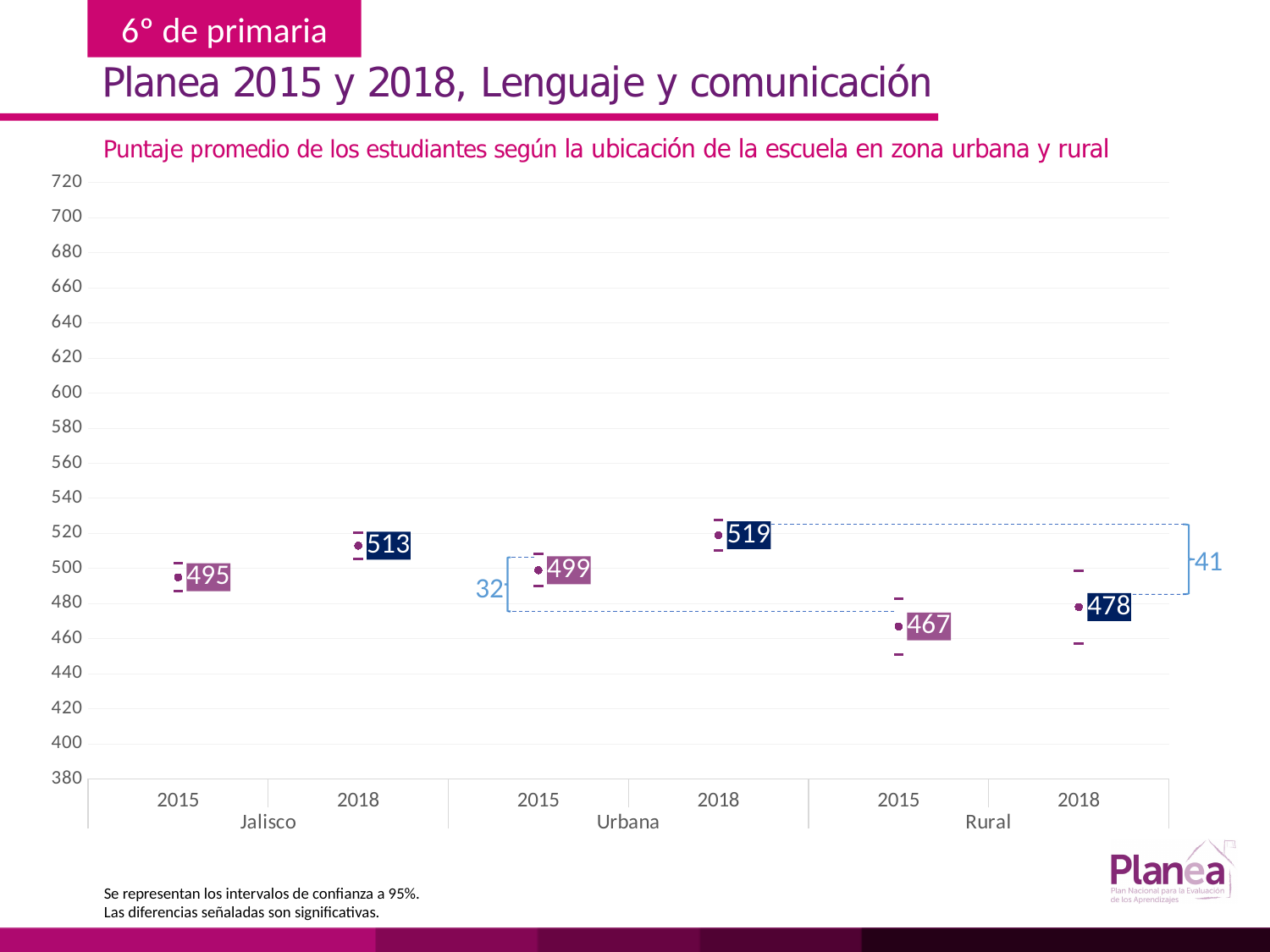

Planea 2015 y 2018, Lenguaje y comunicación

Puntaje promedio de los estudiantes según la ubicación de la escuela en zona urbana y rural

### Chart

| Category |  |  |  |
|---|---|---|---|
| 2015 | 487.04 | 502.96 | 495.0 |
| 2018 | 505.637 | 520.363 | 513.0 |
| 2015 | 489.846 | 508.154 | 499.0 |
| 2018 | 510.443 | 527.557 | 519.0 |
| 2015 | 451.08 | 482.92 | 467.0 |
| 2018 | 457.105 | 498.895 | 478.0 |
41

32
Se representan los intervalos de confianza a 95%.
Las diferencias señaladas son significativas.